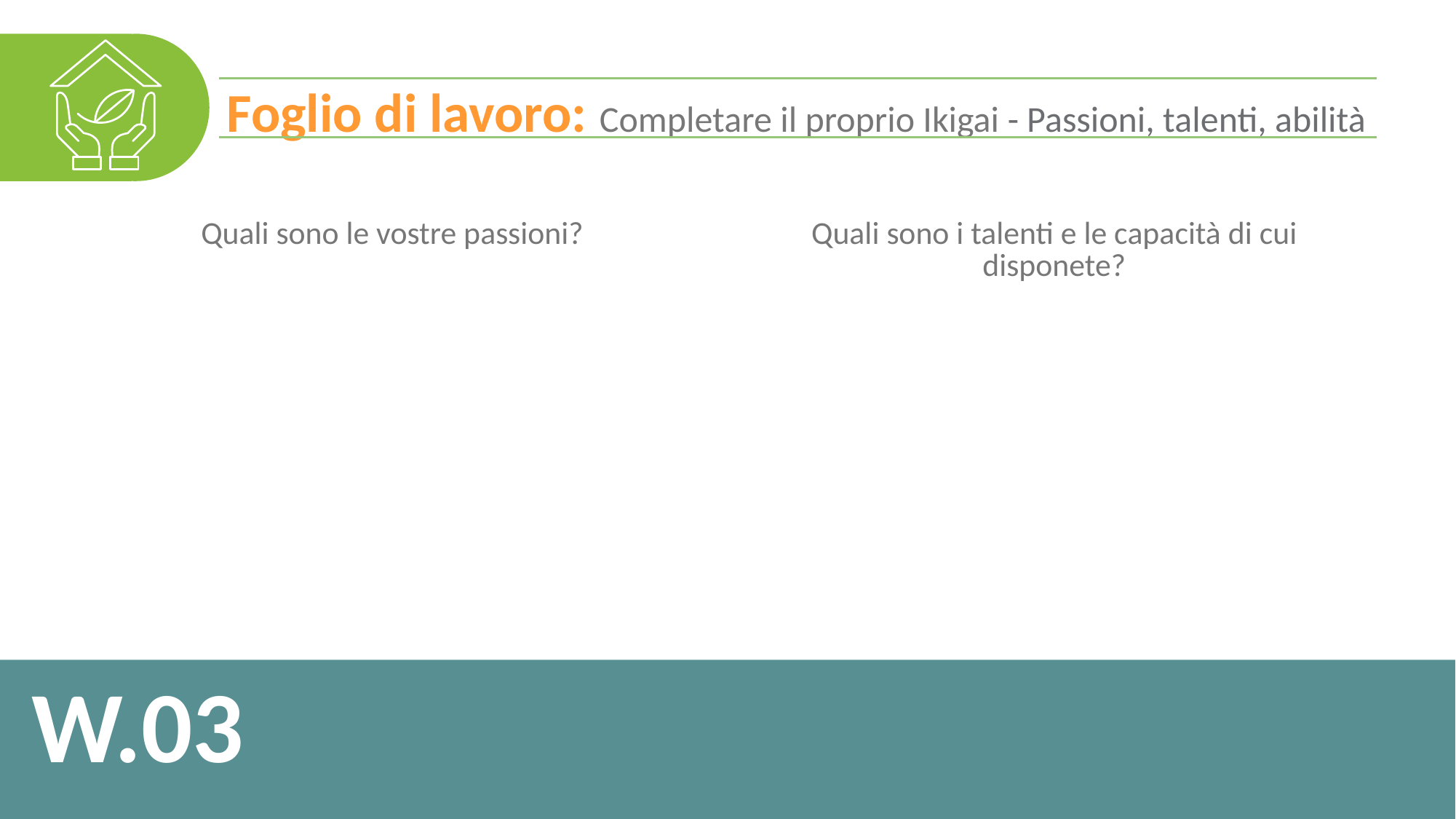

Foglio di lavoro: Completare il proprio Ikigai - Passioni, talenti, abilità

| Quali sono le vostre passioni? | Quali sono i talenti e le capacità di cui disponete? |
| --- | --- |
|  |  |

W.03